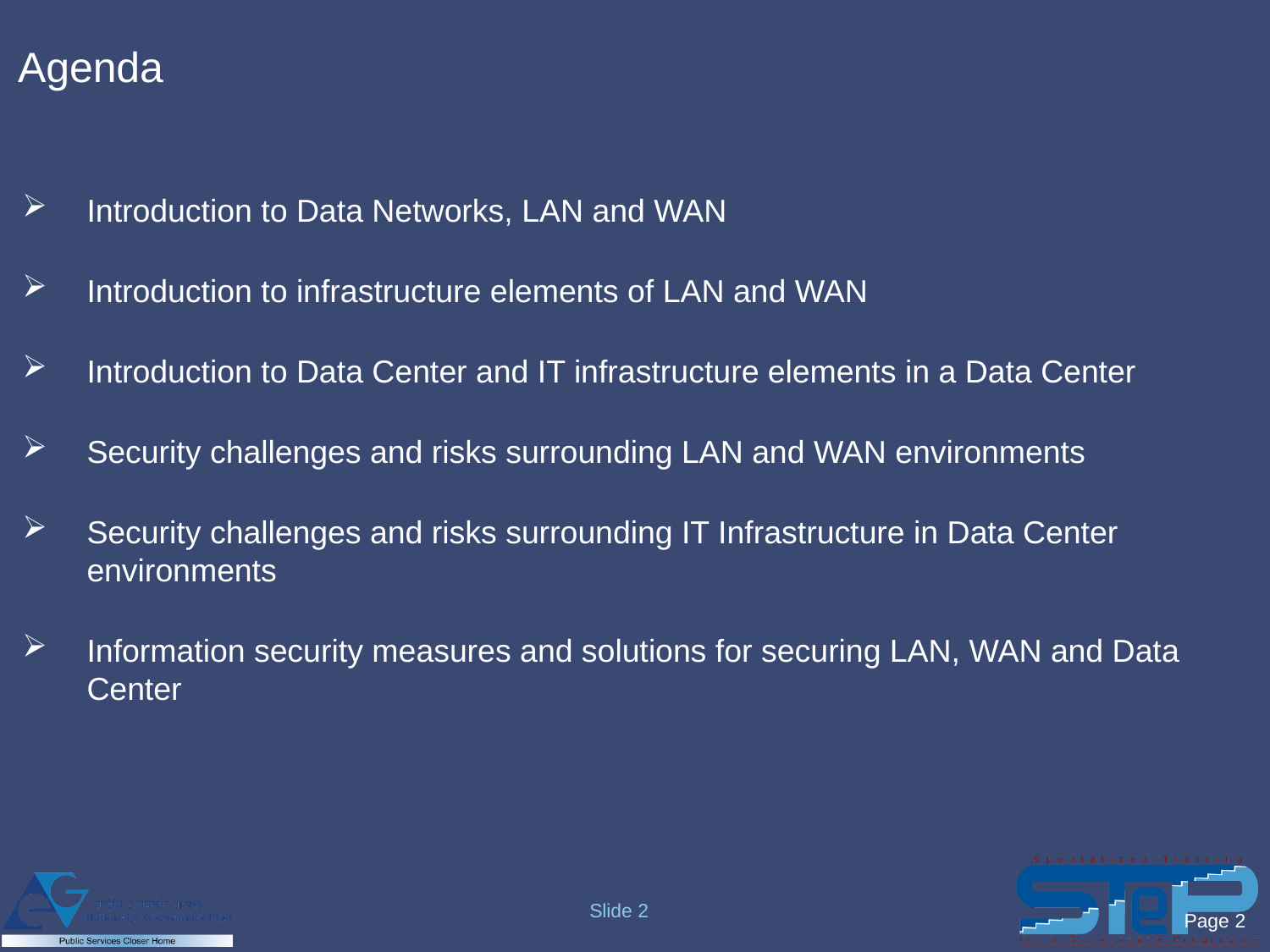

# Agenda
Introduction to Data Networks, LAN and WAN
Introduction to infrastructure elements of LAN and WAN
Introduction to Data Center and IT infrastructure elements in a Data Center
Security challenges and risks surrounding LAN and WAN environments
Security challenges and risks surrounding IT Infrastructure in Data Center environments
Information security measures and solutions for securing LAN, WAN and Data Center

Page 2